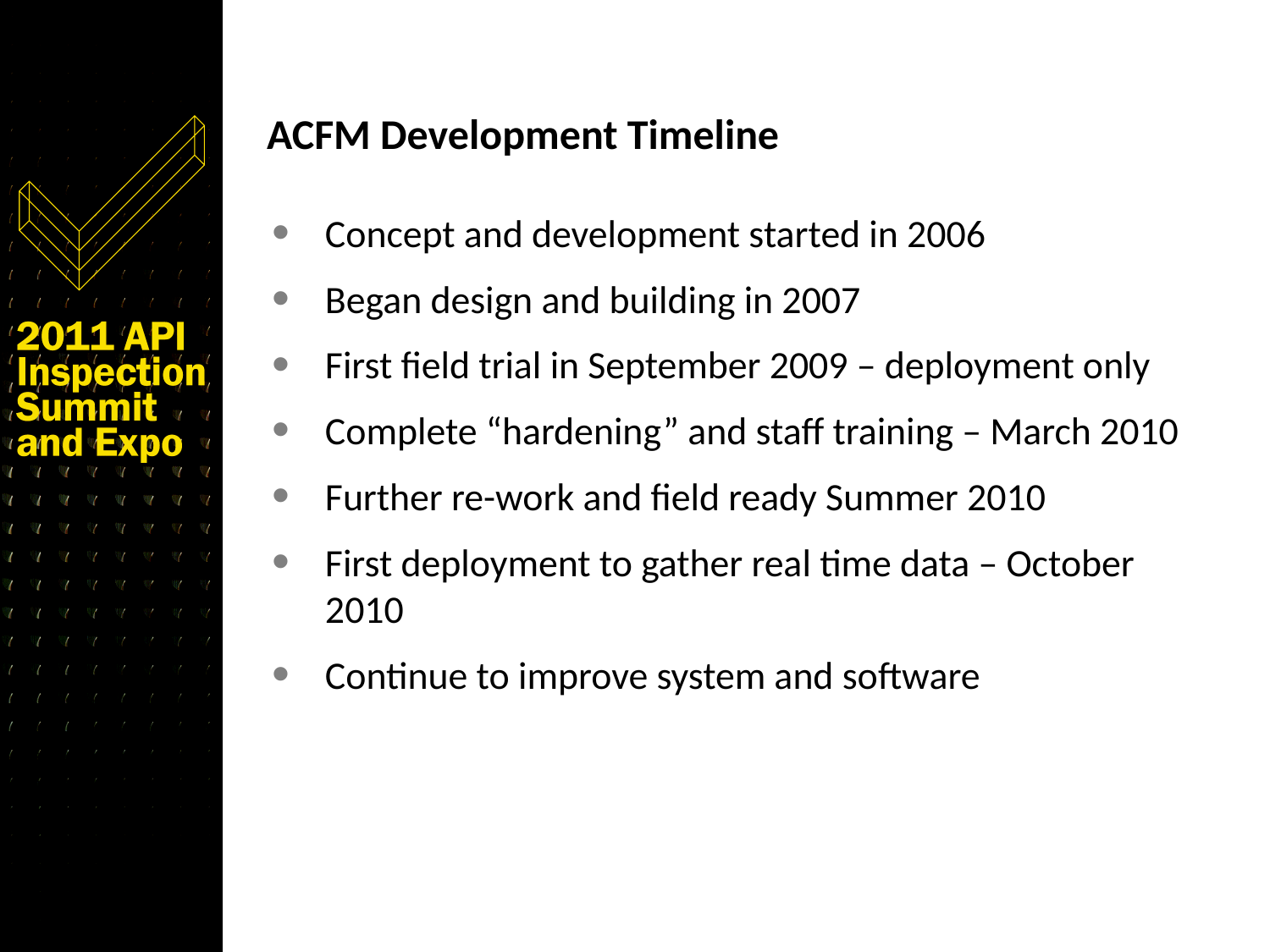

# ACFM Development Timeline
Concept and development started in 2006
Began design and building in 2007
First field trial in September 2009 – deployment only
Complete “hardening” and staff training – March 2010
Further re-work and field ready Summer 2010
First deployment to gather real time data – October 2010
Continue to improve system and software